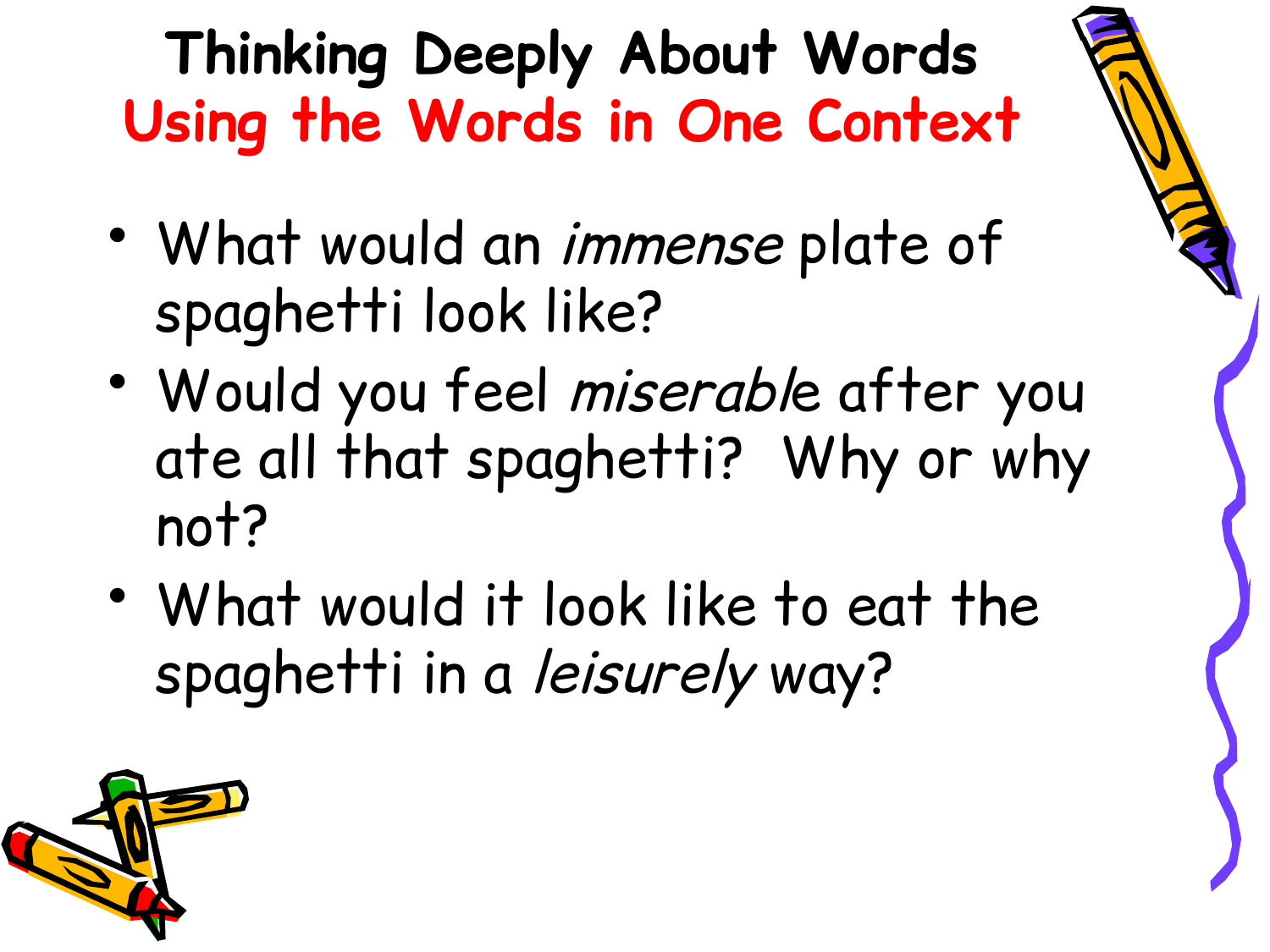

# Thinking Deeply About Words Using the Words in One Context
What would an immense plate of spaghetti look like?
Would you feel miserable after you ate all that spaghetti?  Why or why not?
What would it look like to eat the spaghetti in a leisurely way?